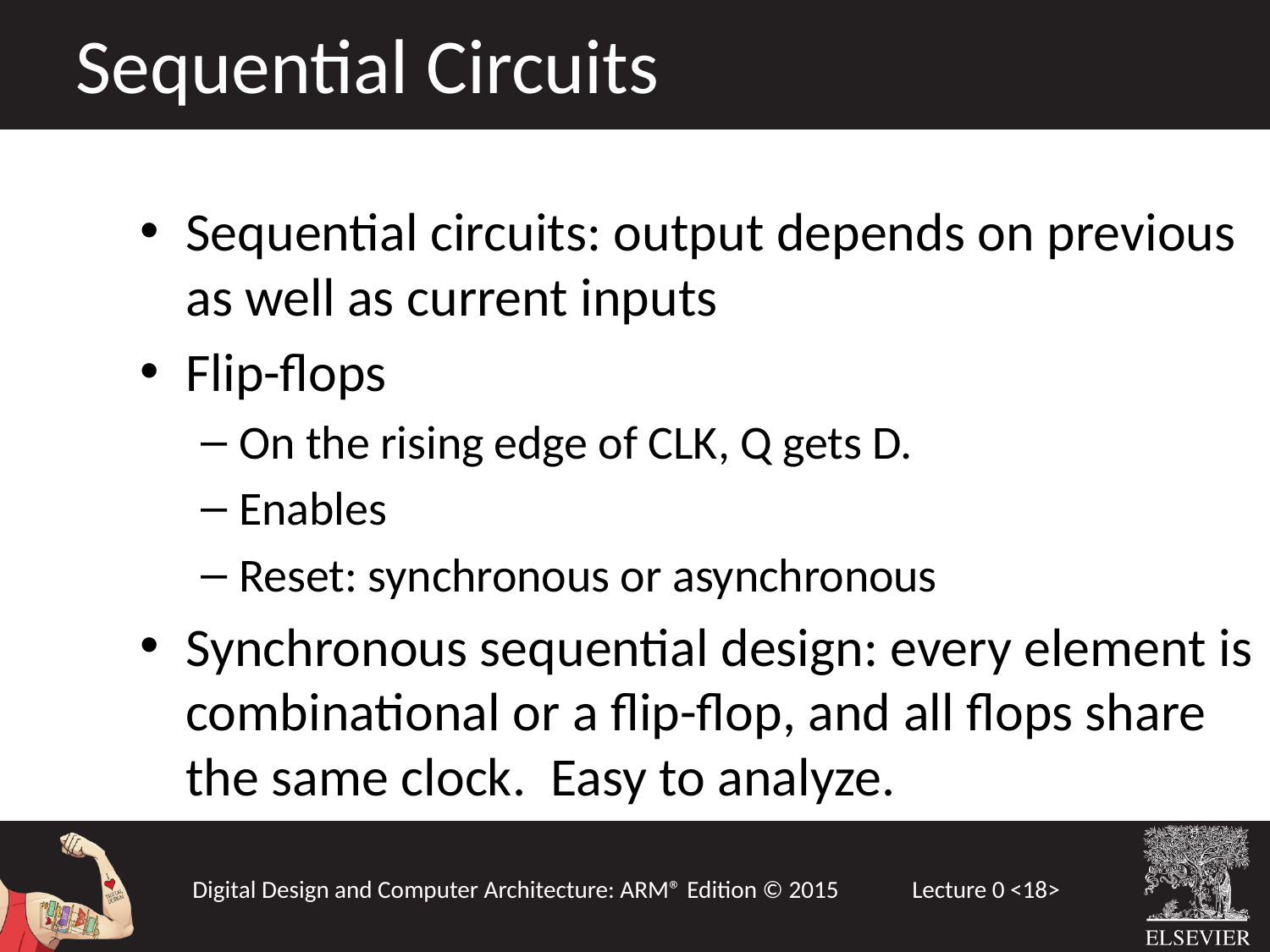

Sequential Circuits
Sequential circuits: output depends on previous as well as current inputs
Flip-flops
On the rising edge of CLK, Q gets D.
Enables
Reset: synchronous or asynchronous
Synchronous sequential design: every element is combinational or a flip-flop, and all flops share the same clock.  Easy to analyze.